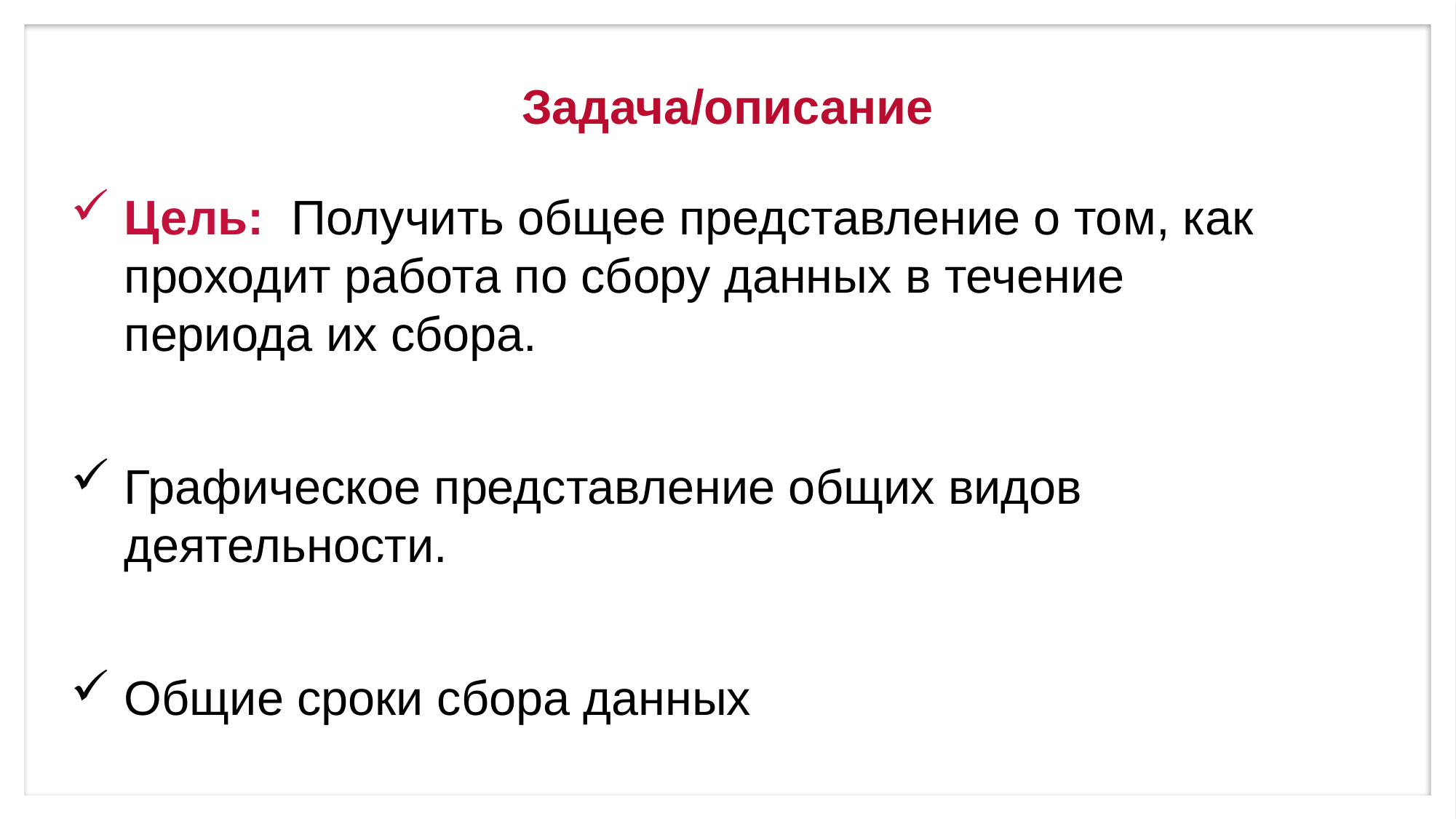

# Задача/описание
Цель:  Получить общее представление о том, как проходит работа по сбору данных в течение периода их сбора.

Графическое представление общих видов деятельности.

Общие сроки сбора данных